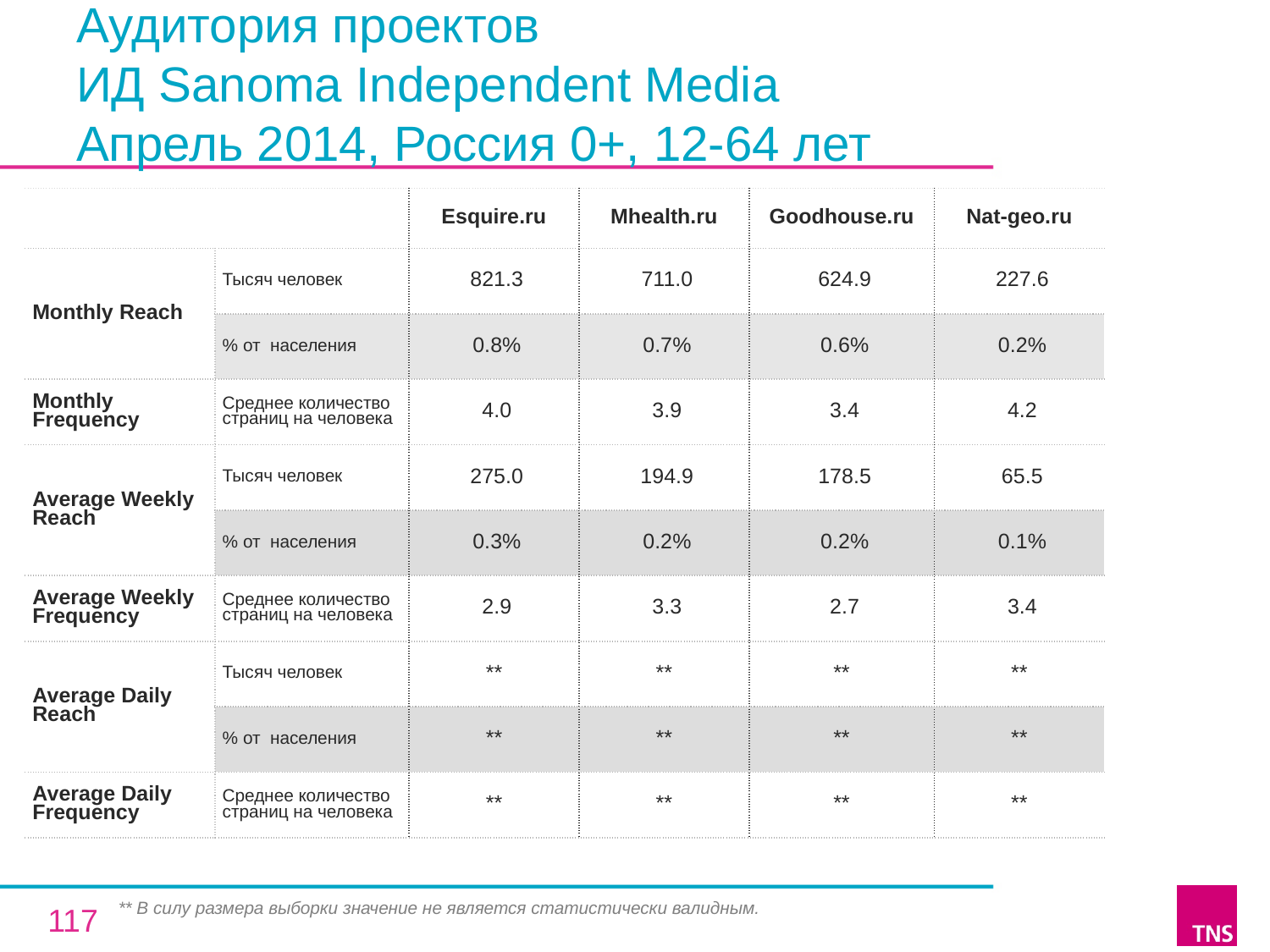

# Аудитория проектов ИД Sanoma Independent Media Апрель 2014, Россия 0+, 12-64 лет
|  |  | Esquire.ru | Mhealth.ru | Goodhouse.ru | Nat-geo.ru |
| --- | --- | --- | --- | --- | --- |
| Monthly Reach | Тысяч человек | 821.3 | 711.0 | 624.9 | 227.6 |
|  | % от населения | 0.8% | 0.7% | 0.6% | 0.2% |
| Monthly Frequency | Среднее количество страниц на человека | 4.0 | 3.9 | 3.4 | 4.2 |
| Average Weekly Reach | Тысяч человек | 275.0 | 194.9 | 178.5 | 65.5 |
|  | % от населения | 0.3% | 0.2% | 0.2% | 0.1% |
| Average Weekly Frequency | Среднее количество страниц на человека | 2.9 | 3.3 | 2.7 | 3.4 |
| Average Daily Reach | Тысяч человек | \*\* | \*\* | \*\* | \*\* |
|  | % от населения | \*\* | \*\* | \*\* | \*\* |
| Average Daily Frequency | Среднее количество страниц на человека | \*\* | \*\* | \*\* | \*\* |
** В силу размера выборки значение не является статистически валидным.
117